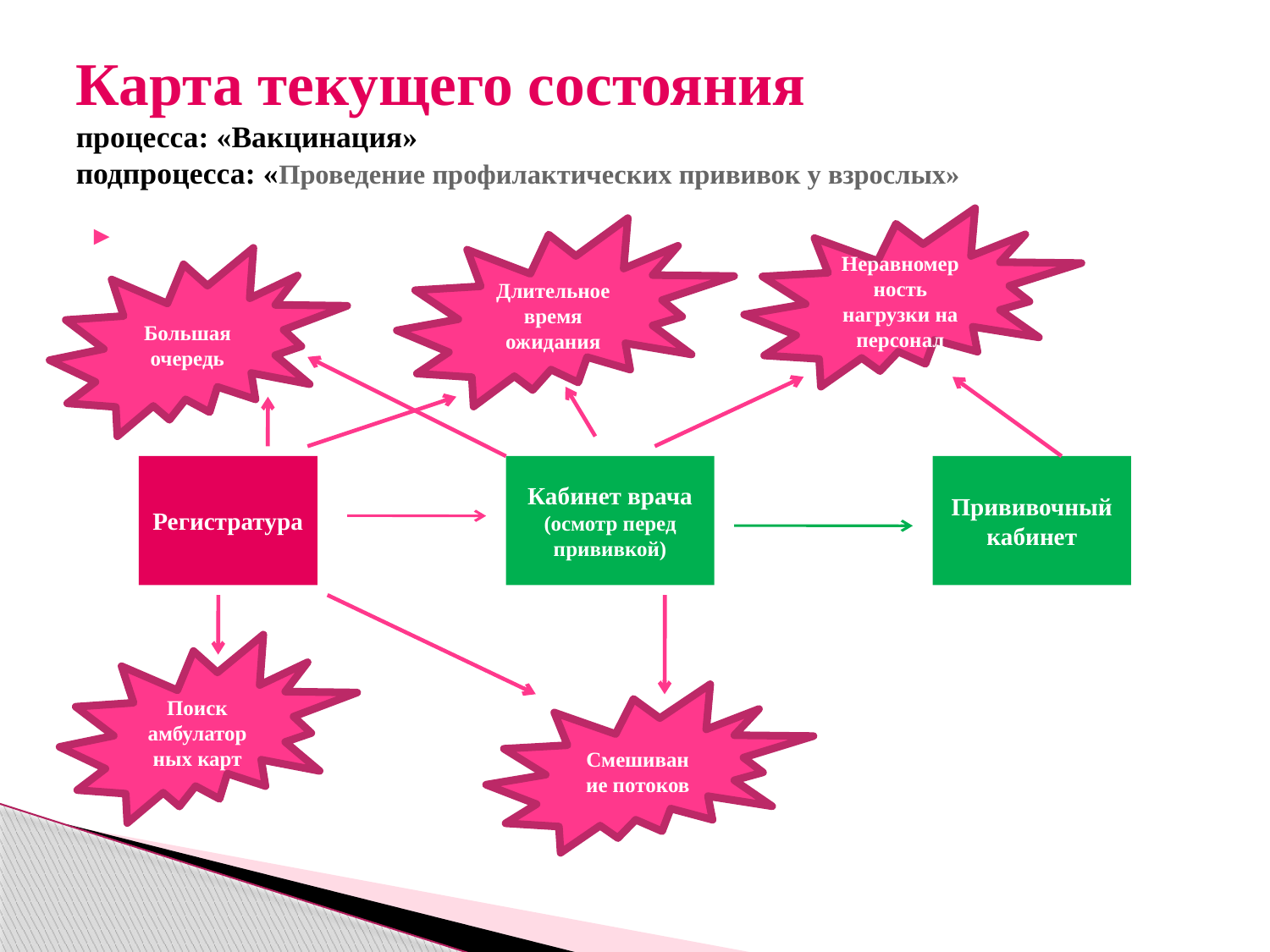

# Карта текущего состояния процесса: «Вакцинация» подпроцесса: «Проведение профилактических прививок у взрослых»

Неравномерность нагрузки на персонал
Длительное время ожидания
Большая очередь
Регистратура
Кабинет врача (осмотр перед прививкой)
Прививочный кабинет
Поиск амбулаторных карт
Смешивание потоков